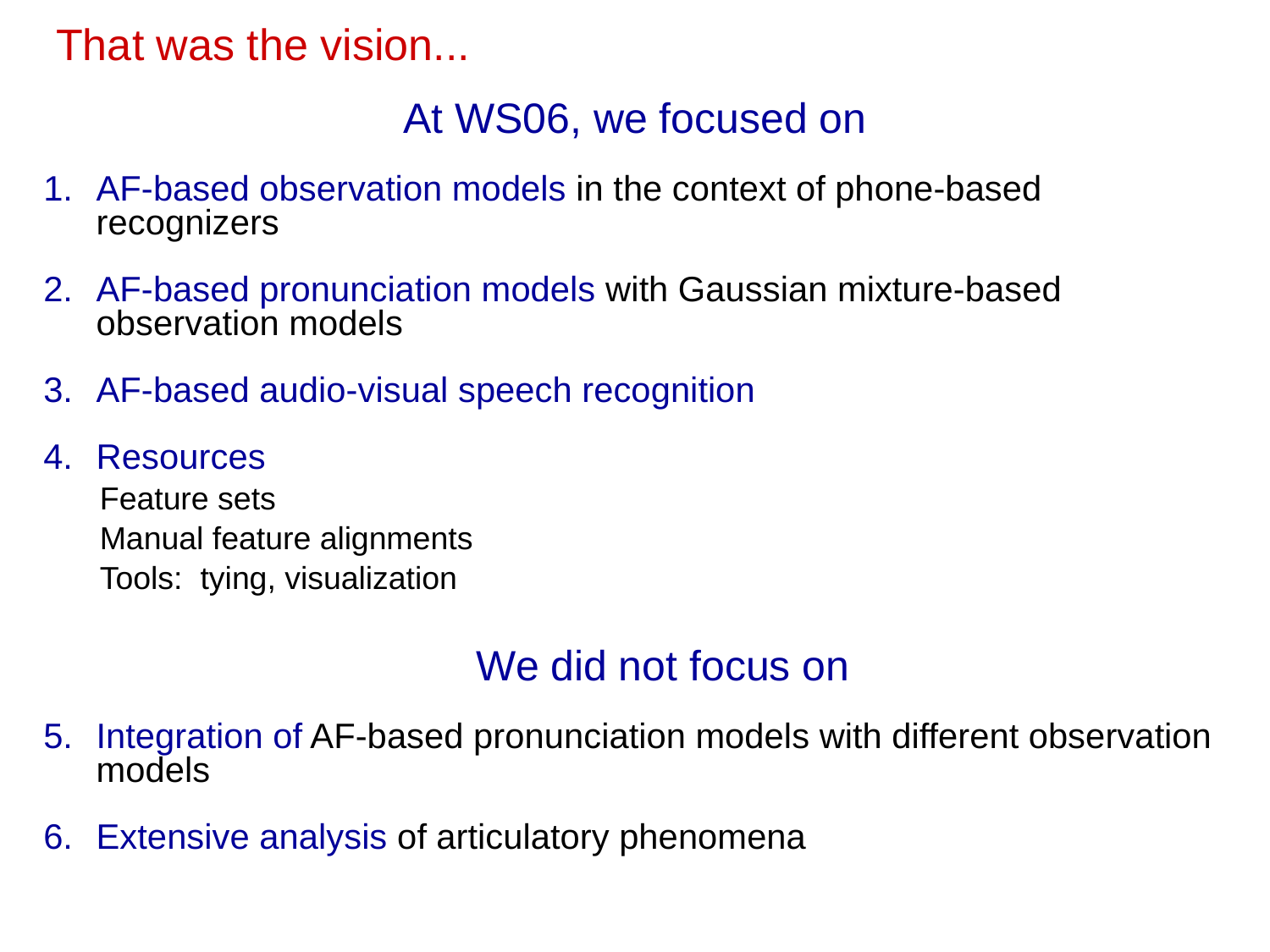

# That was the vision...
At WS06, we focused on

AF-based observation models in the context of phone-based recognizers

AF-based pronunciation models with Gaussian mixture-based observation models

AF-based audio-visual speech recognition

Resources
Feature sets
Manual feature alignments
Tools:  tying, visualization

We did not focus on

Integration of AF-based pronunciation models with different observation models

Extensive analysis of articulatory phenomena